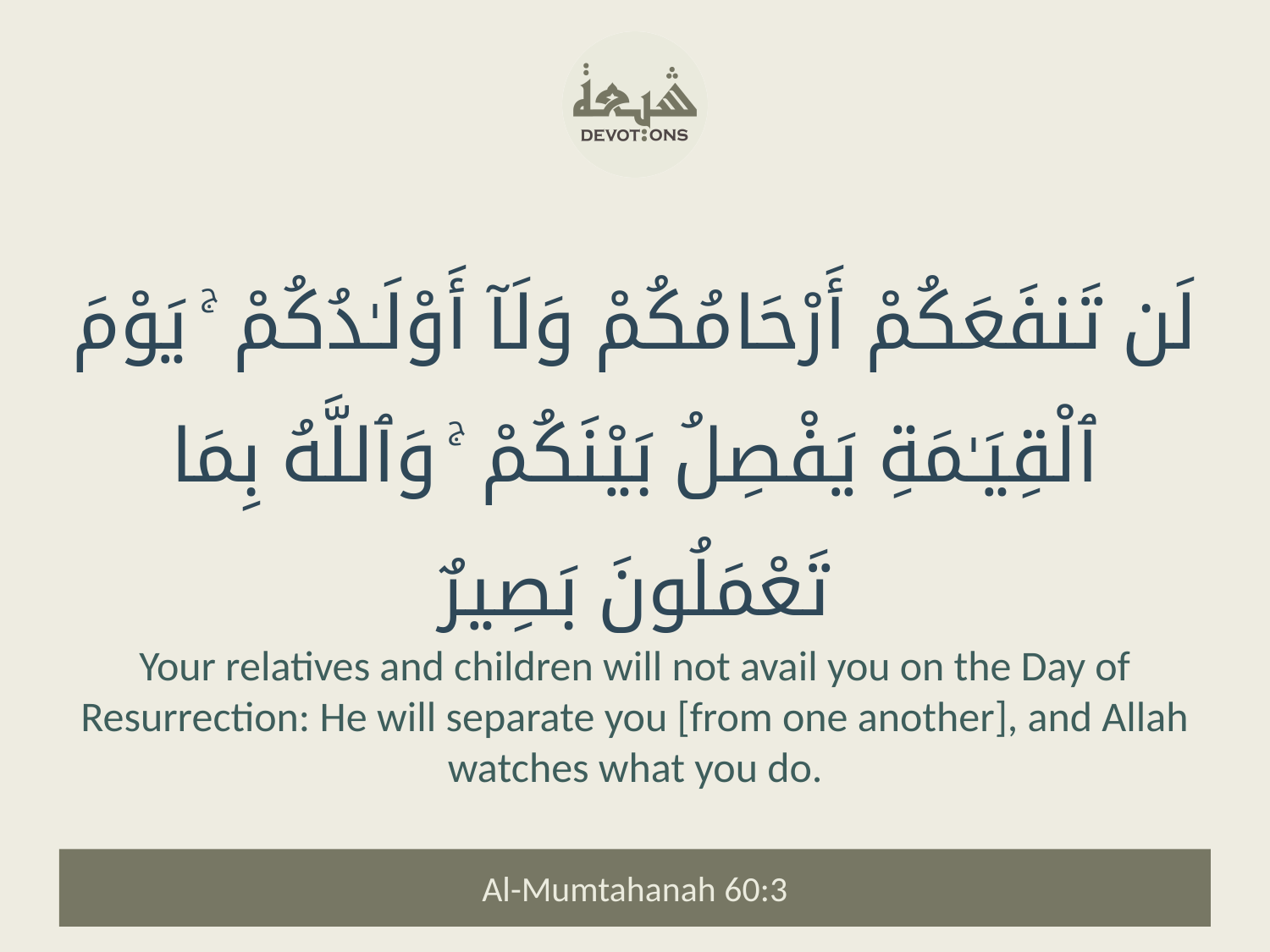

لَن تَنفَعَكُمْ أَرْحَامُكُمْ وَلَآ أَوْلَـٰدُكُمْ ۚ يَوْمَ ٱلْقِيَـٰمَةِ يَفْصِلُ بَيْنَكُمْ ۚ وَٱللَّهُ بِمَا تَعْمَلُونَ بَصِيرٌ
Your relatives and children will not avail you on the Day of Resurrection: He will separate you [from one another], and Allah watches what you do.
Al-Mumtahanah 60:3